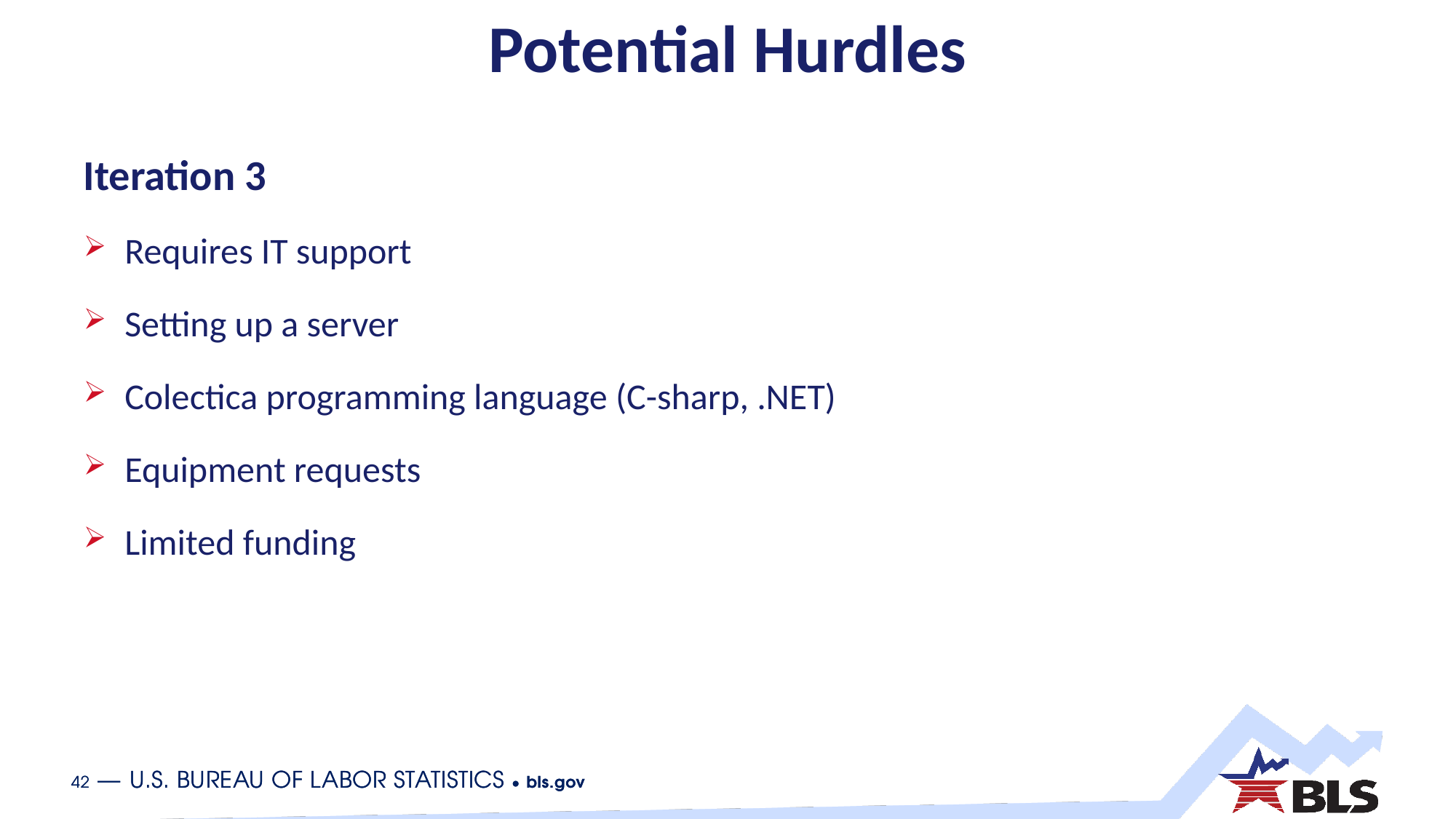

# Potential Hurdles
Iteration 3
Requires IT support
Setting up a server
Colectica programming language (C-sharp, .NET)
Equipment requests
Limited funding